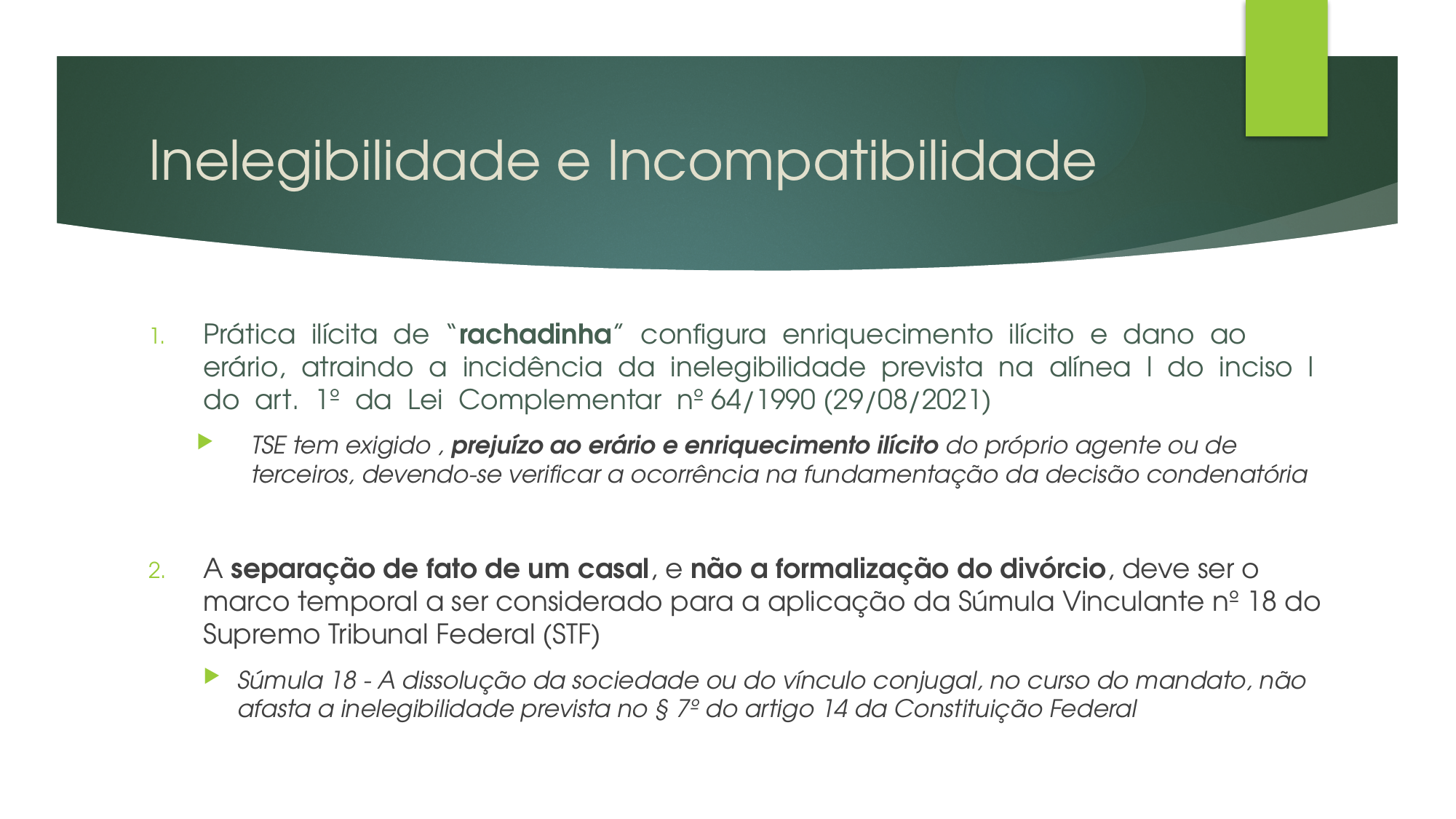

# Inelegibilidade e Incompatibilidade
Prática  ilícita  de  “rachadinha”  configura  enriquecimento  ilícito  e  dano  ao  erário,  atraindo  a  incidência  da  inelegibilidade  prevista  na  alínea  l  do  inciso  I  do  art.  1º  da  Lei  Complementar  nº 64/1990 (29/08/2021)
TSE tem exigido , prejuízo ao erário e enriquecimento ilícito do próprio agente ou de terceiros, devendo-se verificar a ocorrência na fundamentação da decisão condenatória

A separação de fato de um casal, e não a formalização do divórcio, deve ser o marco temporal a ser considerado para a aplicação da Súmula Vinculante nº 18 do Supremo Tribunal Federal (STF)
Súmula 18 - A dissolução da sociedade ou do vínculo conjugal, no curso do mandato, não afasta a inelegibilidade prevista no § 7º do artigo 14 da Constituição Federal